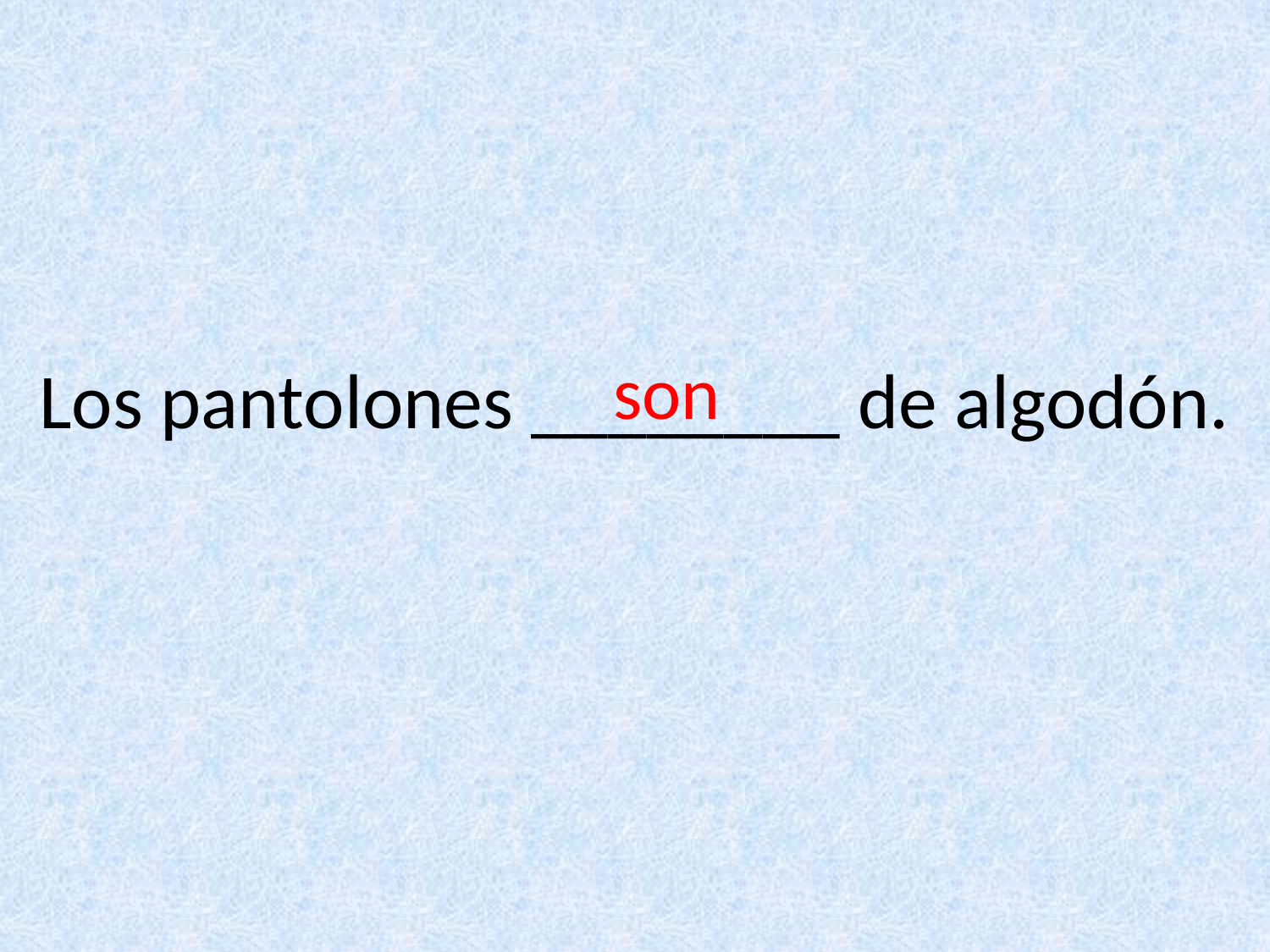

# Los pantolones ________ de algodón.
son